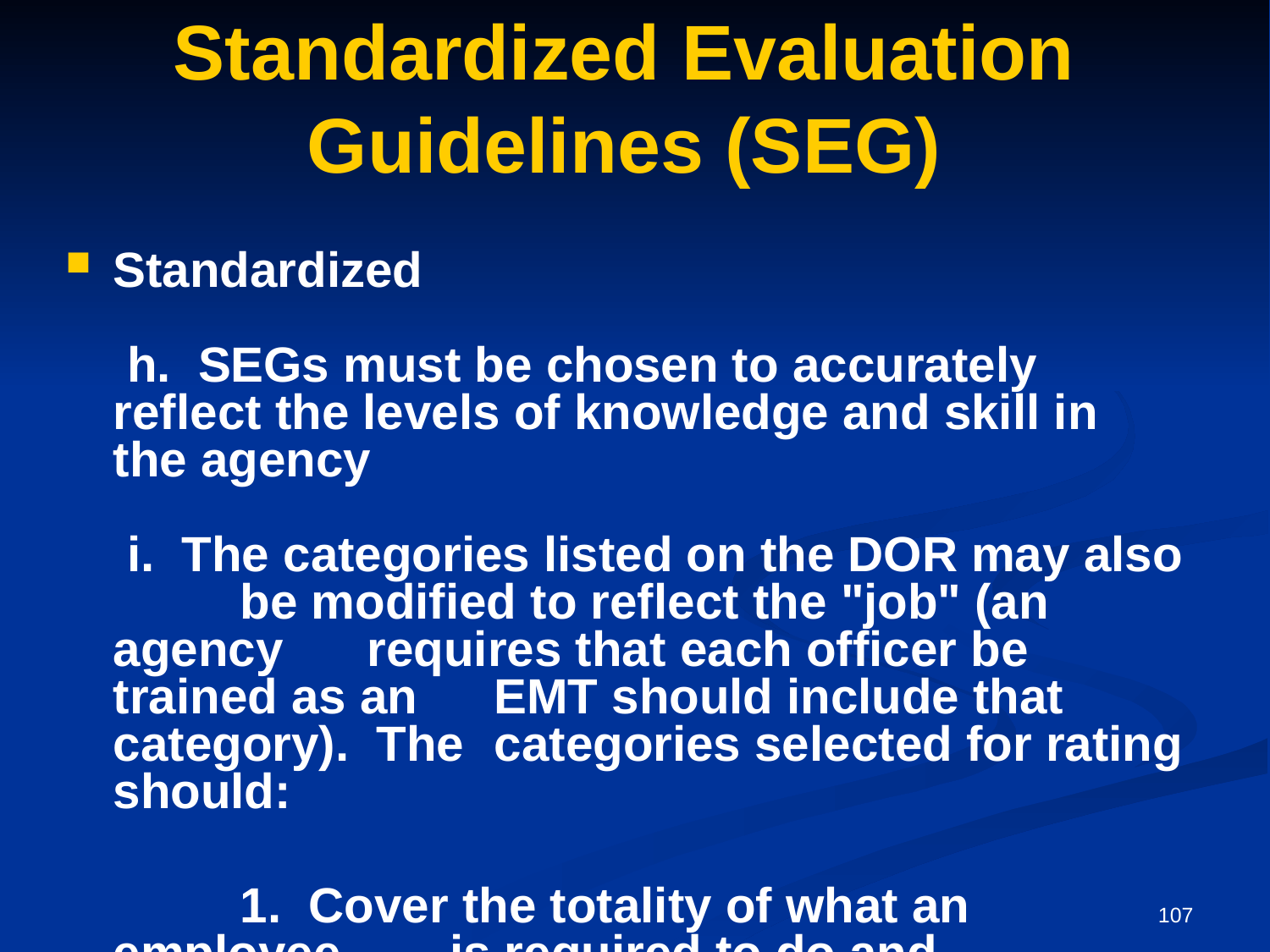

# Standardized Evaluation Guidelines (SEG)
Standardized

	 h.  SEGs must be chosen to accurately 	reflect the levels of knowledge and skill in  	the agency

	 i.  The categories listed on the DOR may also 	be modified to reflect the "job" (an agency 	requires that each officer be trained as an 	EMT should include that category).  The 	categories selected for rating should:

		1.  Cover the totality of what an employee 	      is required to do and

107